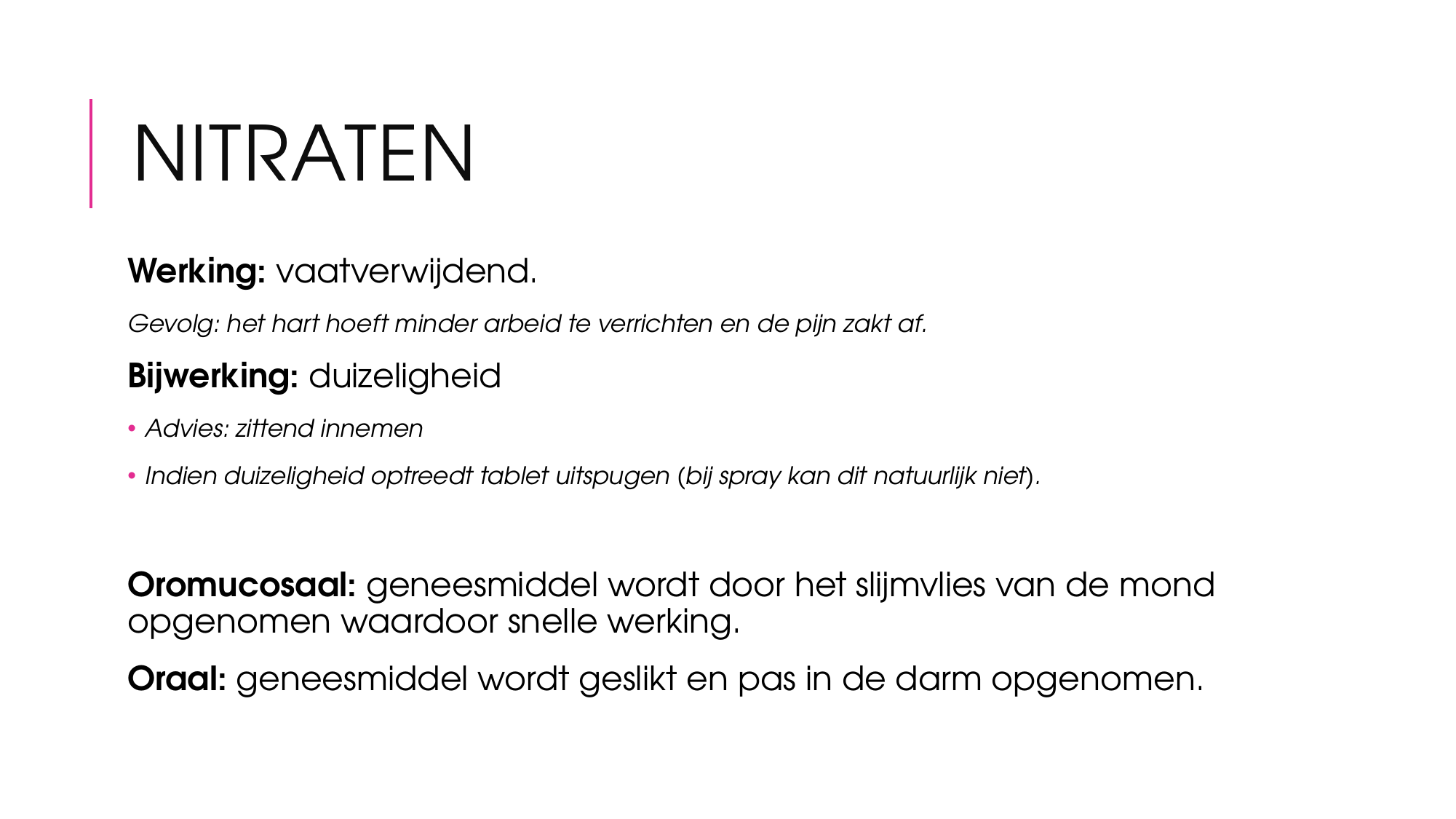

# nitraten
Werking: vaatverwijdend.
Gevolg: het hart hoeft minder arbeid te verrichten en de pijn zakt af.
Bijwerking: duizeligheid
 Advies: zittend innemen
 Indien duizeligheid optreedt tablet uitspugen (bij spray kan dit natuurlijk niet).

Oromucosaal: geneesmiddel wordt door het slijmvlies van de mond opgenomen waardoor snelle werking.
Oraal: geneesmiddel wordt geslikt en pas in de darm opgenomen.